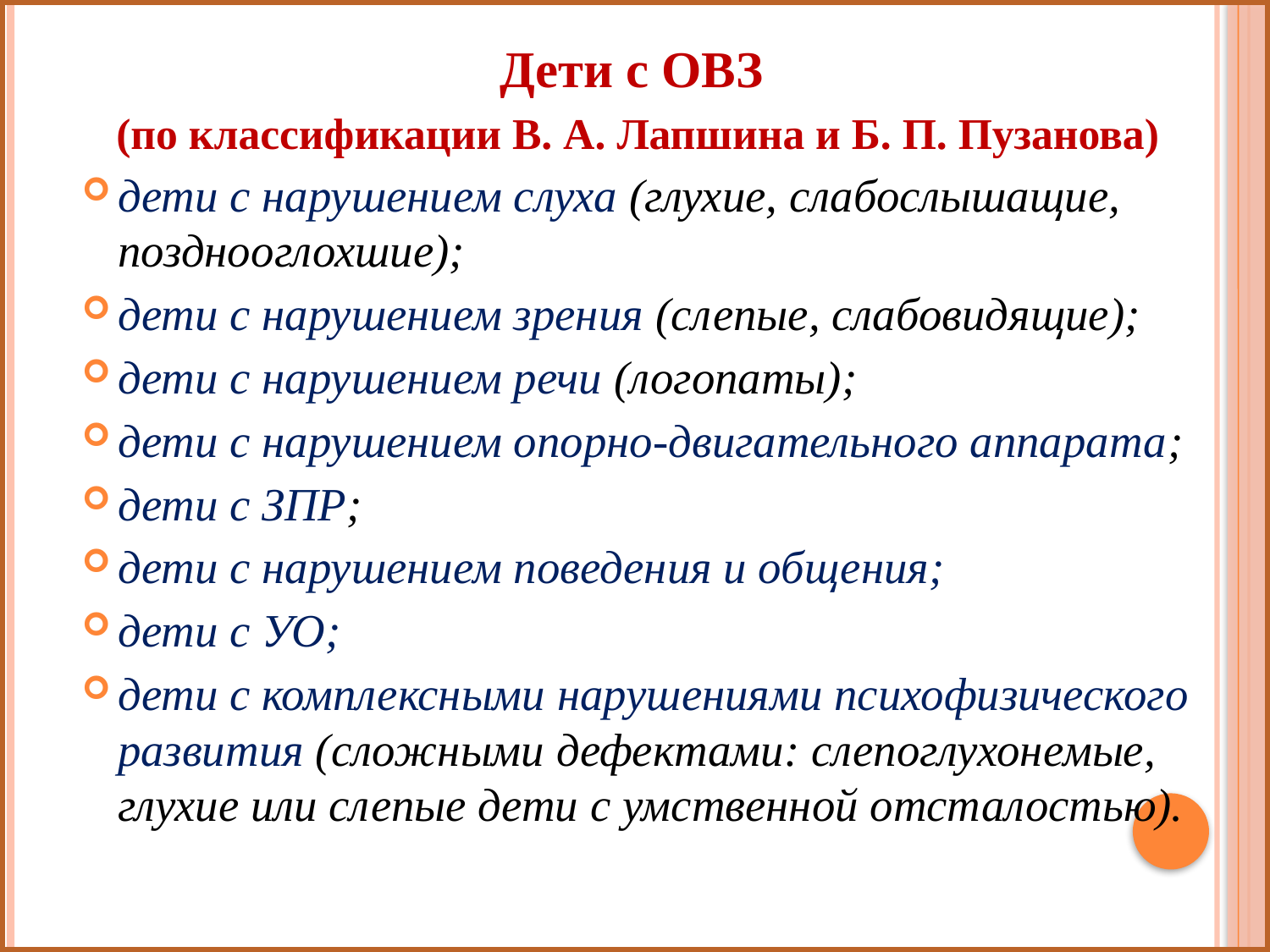

Дети с ОВЗ
(по классификации В. А. Лапшина и Б. П. Пузанова)
дети с нарушением слуха (глухие, слабослышащие, позднооглохшие);
дети с нарушением зрения (слепые, слабовидящие);
дети с нарушением речи (логопаты);
дети с нарушением опорно-двигательного аппарата;
дети с ЗПР;
дети с нарушением поведения и общения;
дети с УО;
дети с комплексными нарушениями психофизического развития (сложными дефектами: слепоглухонемые, глухие или слепые дети с умственной отсталостью).